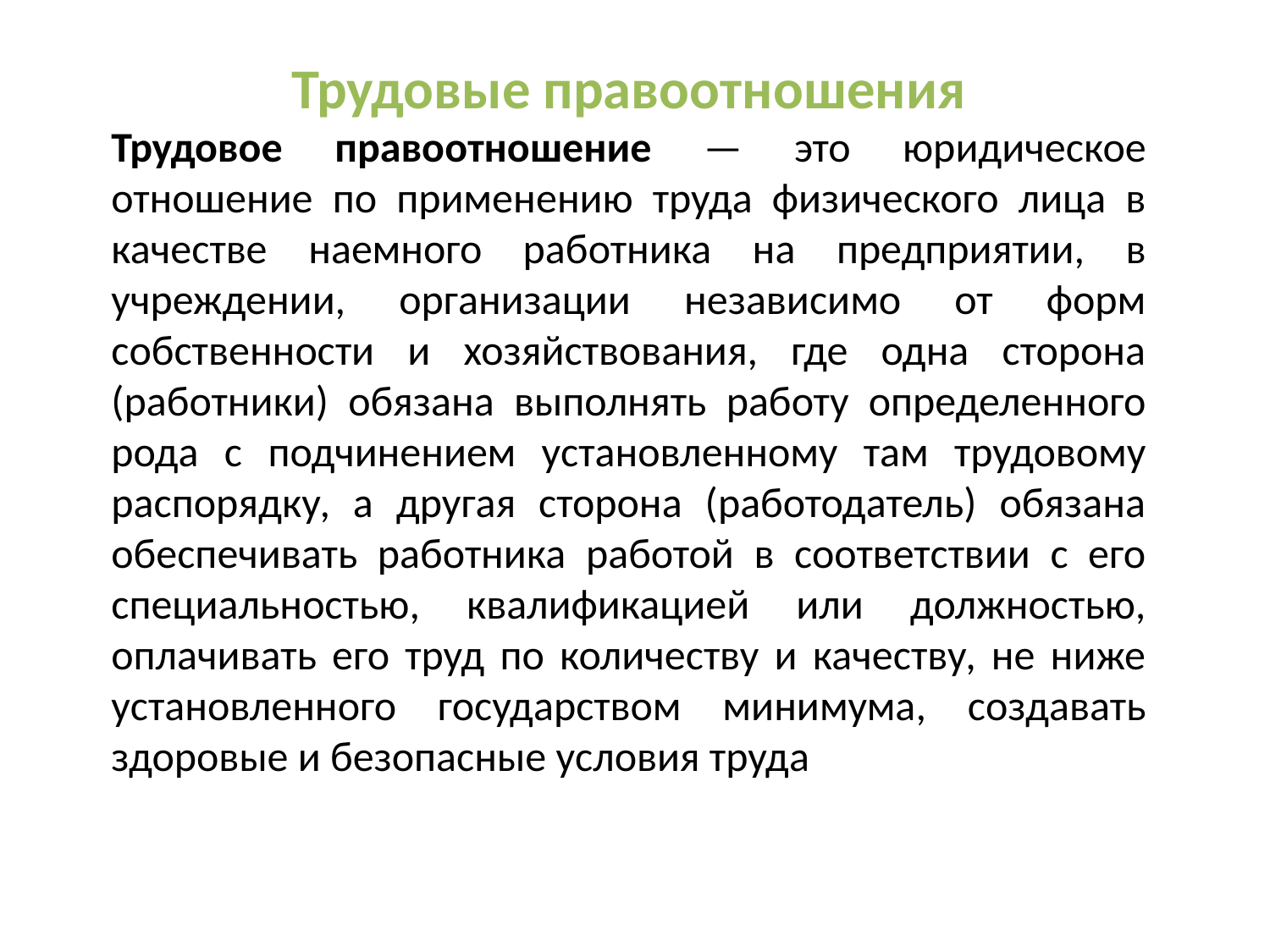

Трудовые правоотношения
Трудовое правоотношение — это юридическое отношение по применению труда физического лица в качестве наемного работника на предприятии, в учреждении, организации независимо от форм собственности и хозяйствования, где одна сторона (работники) обязана выполнять работу определенного рода с подчинением установленному там трудовому распорядку, а другая сторона (работодатель) обязана обеспечивать работника работой в соответствии с его специальностью, квалификацией или должностью, оплачивать его труд по количеству и качеству, не ниже установленного государством минимума, создавать здоровые и безопасные условия труда